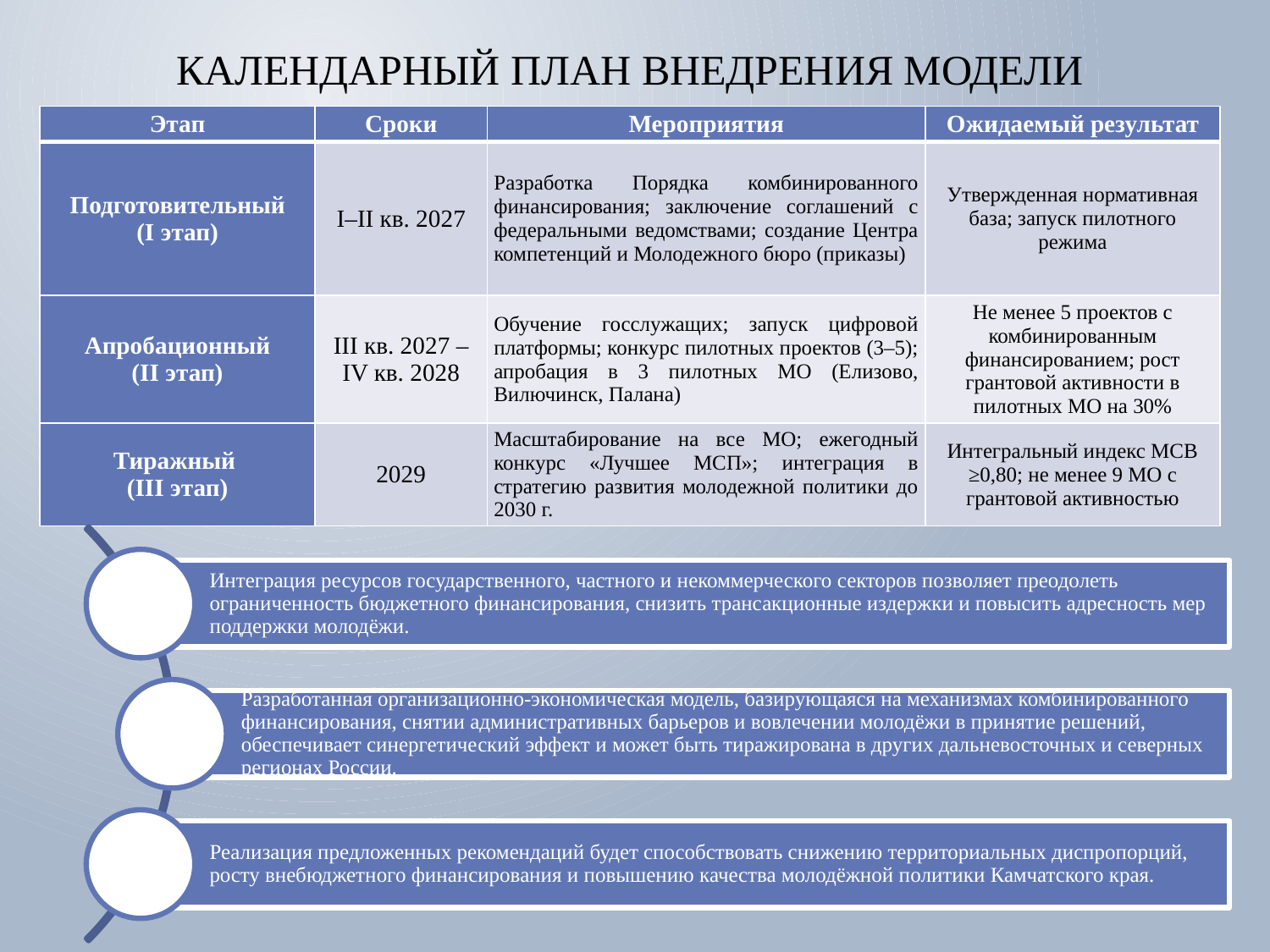

# Календарный план внедрения модели
| Этап | Сроки | Мероприятия | Ожидаемый результат |
| --- | --- | --- | --- |
| Подготовительный (I этап) | I–II кв. 2027 | Разработка Порядка комбинированного финансирования; заключение соглашений с федеральными ведомствами; создание Центра компетенций и Молодежного бюро (приказы) | Утвержденная нормативная база; запуск пилотного режима |
| Апробационный (II этап) | III кв. 2027 – IV кв. 2028 | Обучение госслужащих; запуск цифровой платформы; конкурс пилотных проектов (3–5); апробация в 3 пилотных МО (Елизово, Вилючинск, Палана) | Не менее 5 проектов с комбинированным финансированием; рост грантовой активности в пилотных МО на 30% |
| Тиражный (III этап) | 2029 | Масштабирование на все МО; ежегодный конкурс «Лучшее МСП»; интеграция в стратегию развития молодежной политики до 2030 г. | Интегральный индекс МСВ ≥0,80; не менее 9 МО с грантовой активностью |
Интеграция ресурсов государственного, частного и некоммерческого секторов позволяет преодолеть ограниченность бюджетного финансирования, снизить трансакционные издержки и повысить адресность мер поддержки молодёжи.
Разработанная организационно-экономическая модель, базирующаяся на механизмах комбинированного финансирования, снятии административных барьеров и вовлечении молодёжи в принятие решений, обеспечивает синергетический эффект и может быть тиражирована в других дальневосточных и северных регионах России.
Реализация предложенных рекомендаций будет способствовать снижению территориальных диспропорций, росту внебюджетного финансирования и повышению качества молодёжной политики Камчатского края.